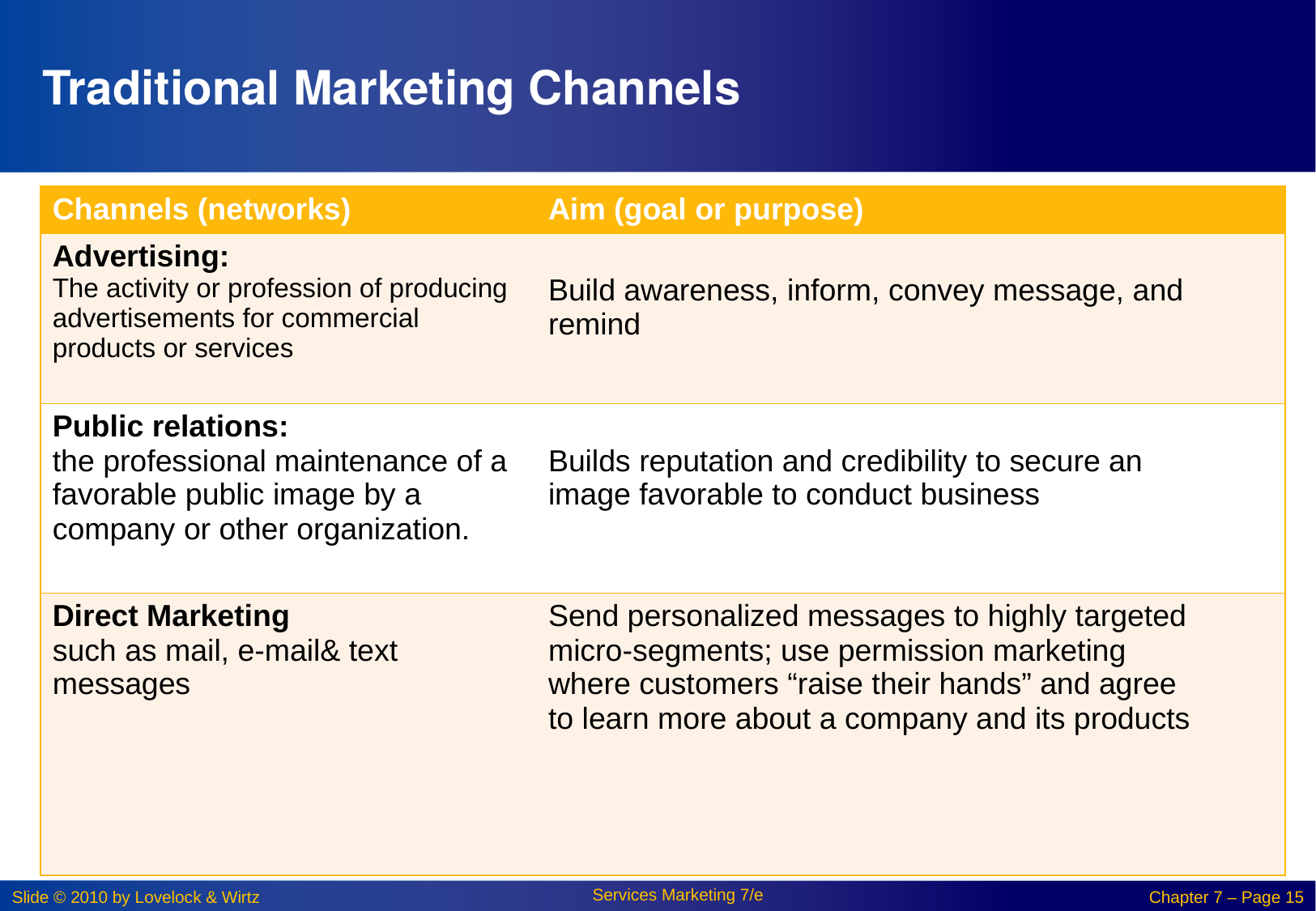

# Traditional Marketing Channels
| Channels (networks) | Aim (goal or purpose) |  |
| --- | --- | --- |
| Advertising: The activity or profession of producing advertisements for commercial products or services | Build awareness, inform, convey message, and remind |  |
| Public relations: the professional maintenance of a favorable public image by a company or other organization. | Builds reputation and credibility to secure an image favorable to conduct business |  |
| Direct Marketing such as mail, e-mail& text messages | Send personalized messages to highly targeted micro-segments; use permission marketing where customers “raise their hands” and agree to learn more about a company and its products |  |